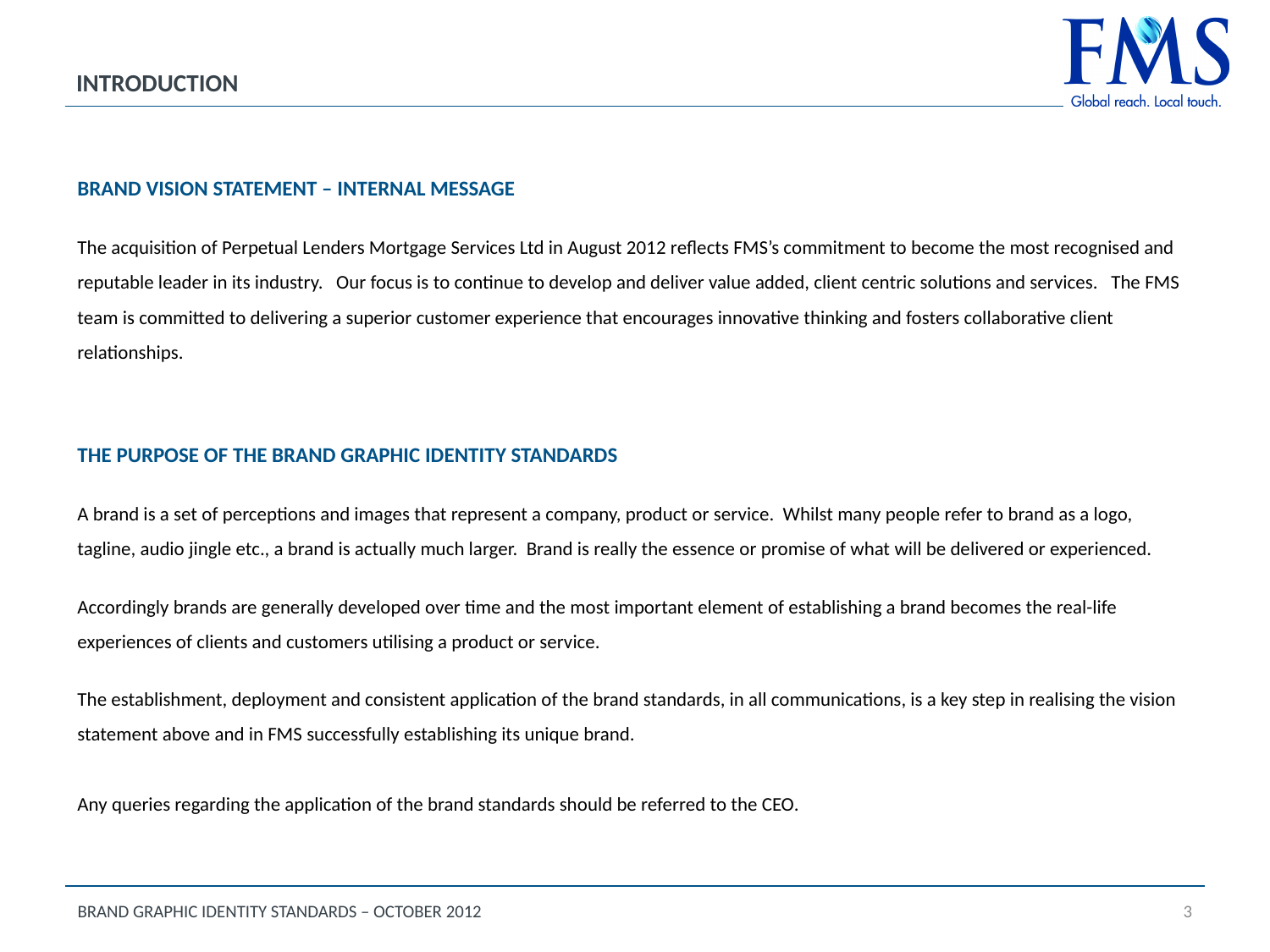

# INTRODUCTION
BRAND VISION STATEMENT – INTERNAL MESSAGE

The acquisition of Perpetual Lenders Mortgage Services Ltd in August 2012 reflects FMS’s commitment to become the most recognised and reputable leader in its industry.   Our focus is to continue to develop and deliver value added, client centric solutions and services.   The FMS team is committed to delivering a superior customer experience that encourages innovative thinking and fosters collaborative client relationships.

THE PURPOSE OF THE BRAND GRAPHIC IDENTITY STANDARDS

A brand is a set of perceptions and images that represent a company, product or service.  Whilst many people refer to brand as a logo, tagline, audio jingle etc., a brand is actually much larger.  Brand is really the essence or promise of what will be delivered or experienced.

Accordingly brands are generally developed over time and the most important element of establishing a brand becomes the real-life experiences of clients and customers utilising a product or service.

The establishment, deployment and consistent application of the brand standards, in all communications, is a key step in realising the vision statement above and in FMS successfully establishing its unique brand.

Any queries regarding the application of the brand standards should be referred to the CEO.
3
BRAND GRAPHIC IDENTITY STANDARDS – OCTOBER 2012